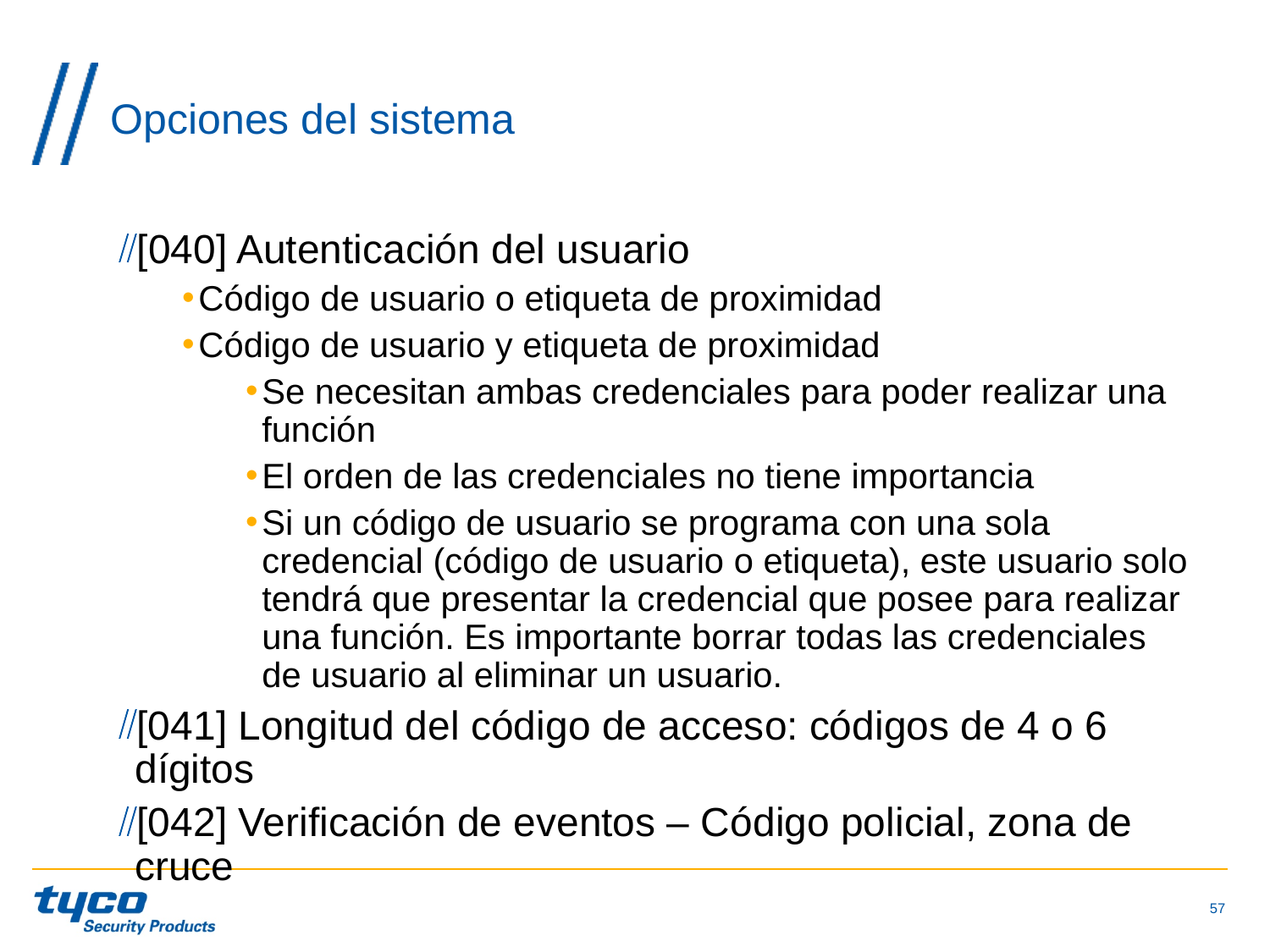

# Opciones del sistema
[040] Autenticación del usuario
Código de usuario o etiqueta de proximidad
Código de usuario y etiqueta de proximidad
Se necesitan ambas credenciales para poder realizar una función
El orden de las credenciales no tiene importancia
Si un código de usuario se programa con una sola credencial (código de usuario o etiqueta), este usuario solo tendrá que presentar la credencial que posee para realizar una función. Es importante borrar todas las credenciales de usuario al eliminar un usuario.
[041] Longitud del código de acceso: códigos de 4 o 6 dígitos
[042] Verificación de eventos – Código policial, zona de cruce

57